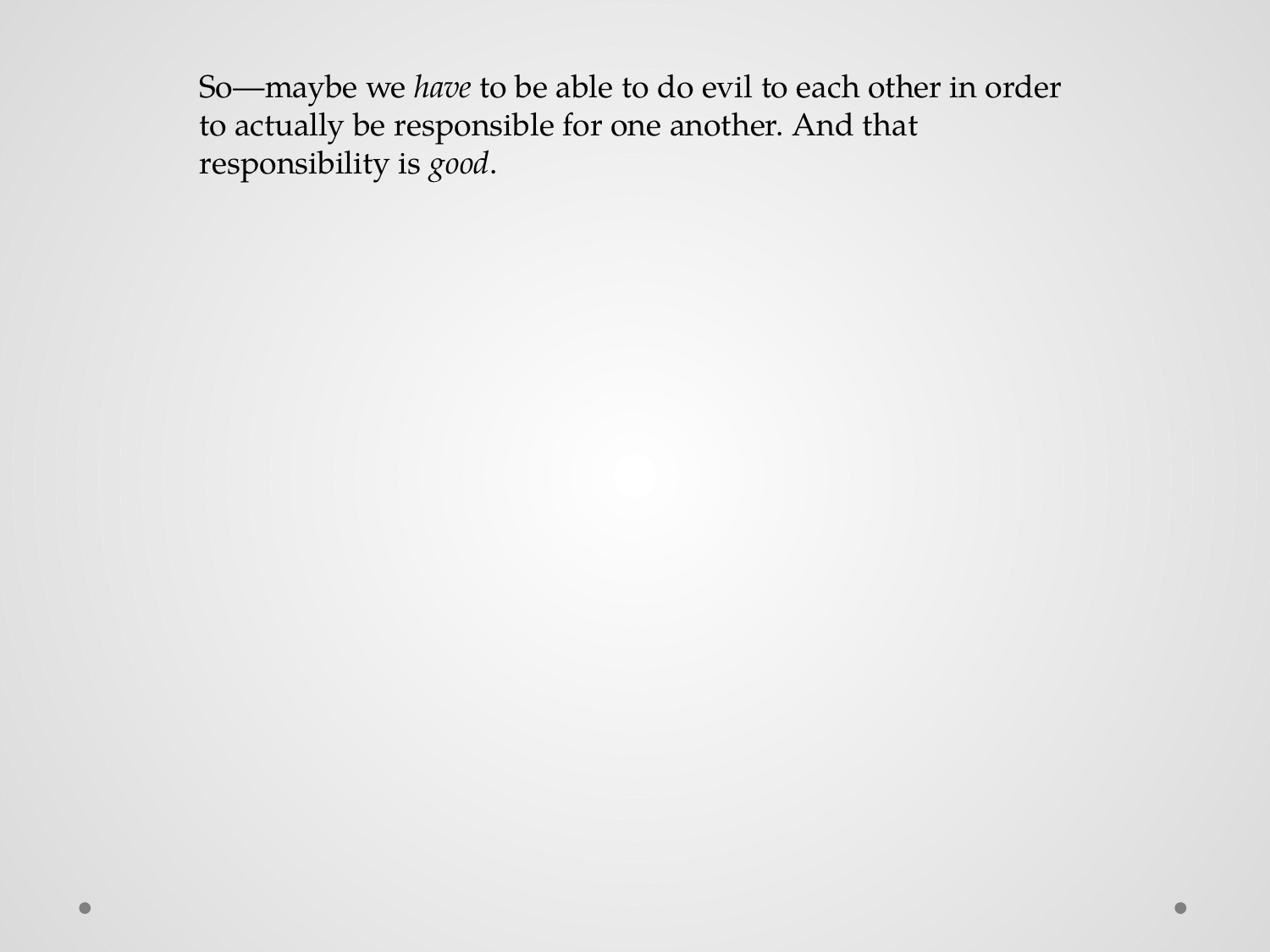

So—maybe we have to be able to do evil to each other in order to actually be responsible for one another. And that responsibility is good.